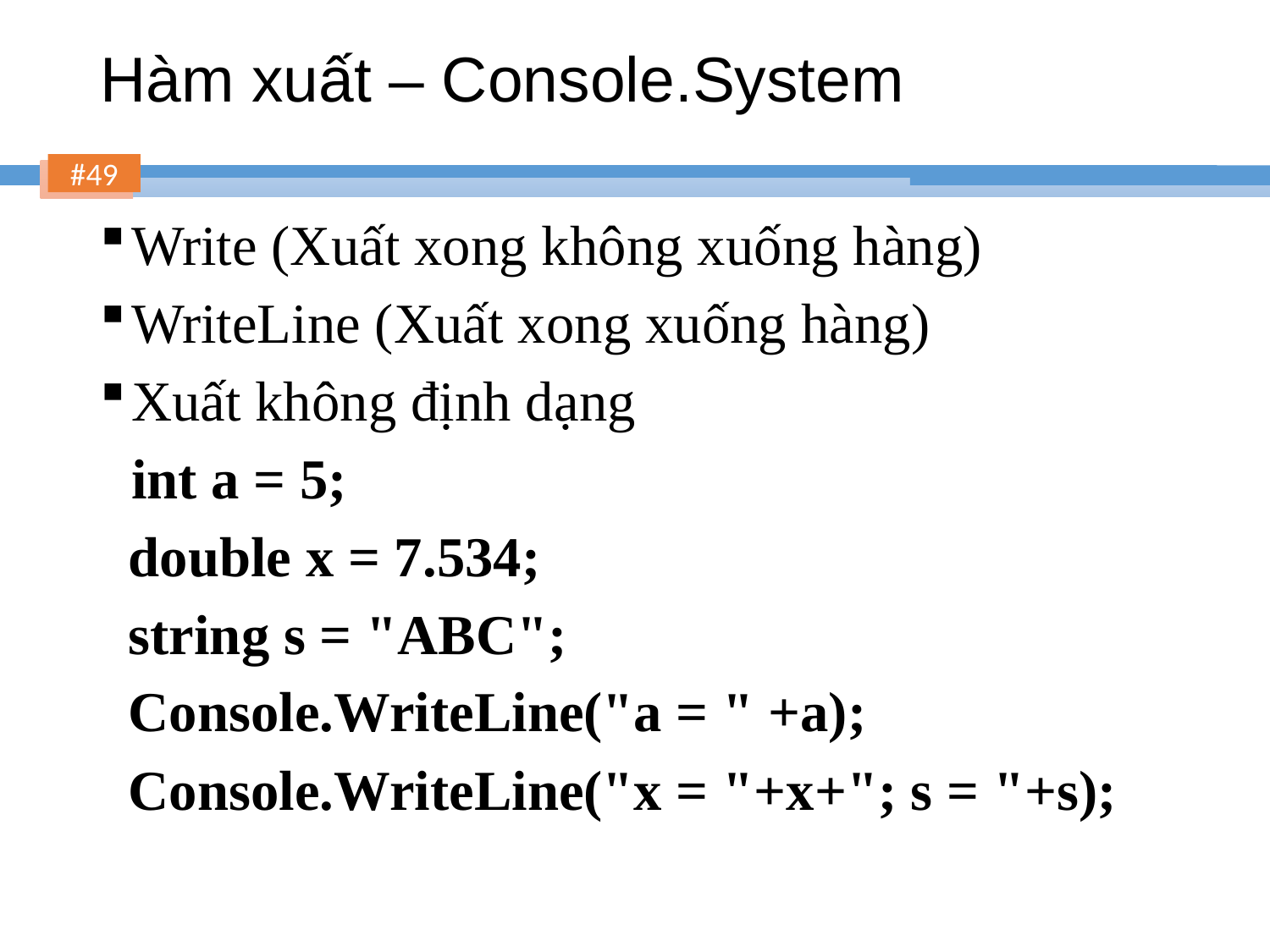

# Hàm xuất – Console.System
Write (Xuất xong không xuống hàng)
WriteLine (Xuất xong xuống hàng)
Xuất không định dạng
	int a = 5;
  double x = 7.534;
  string s = "ABC";
  Console.WriteLine("a = " +a);
  Console.WriteLine("x = "+x+"; s = "+s);